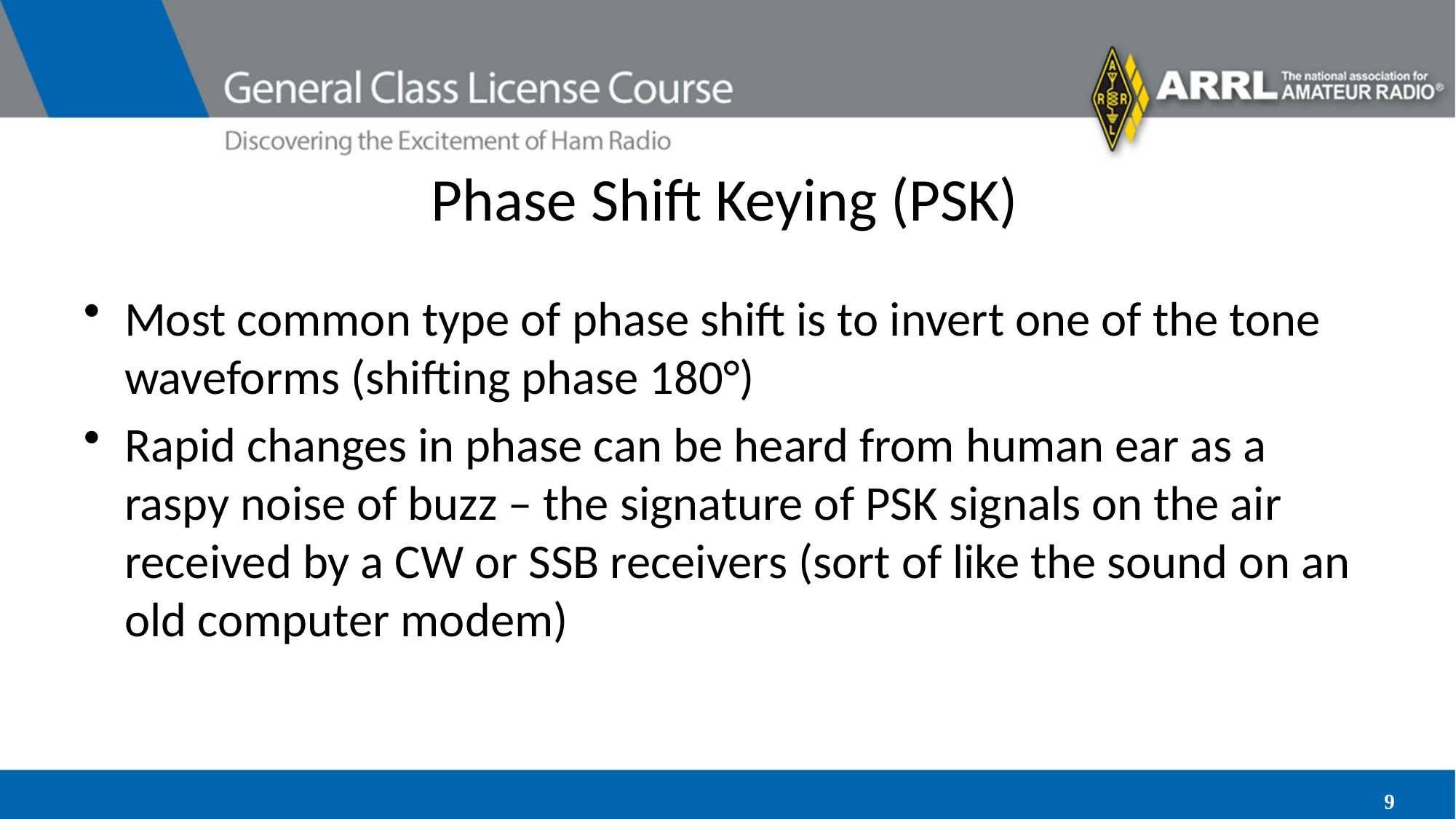

# Phase Shift Keying (PSK)
Most common type of phase shift is to invert one of the tone waveforms (shifting phase 180°)
Rapid changes in phase can be heard from human ear as a raspy noise of buzz – the signature of PSK signals on the air received by a CW or SSB receivers (sort of like the sound on an old computer modem)